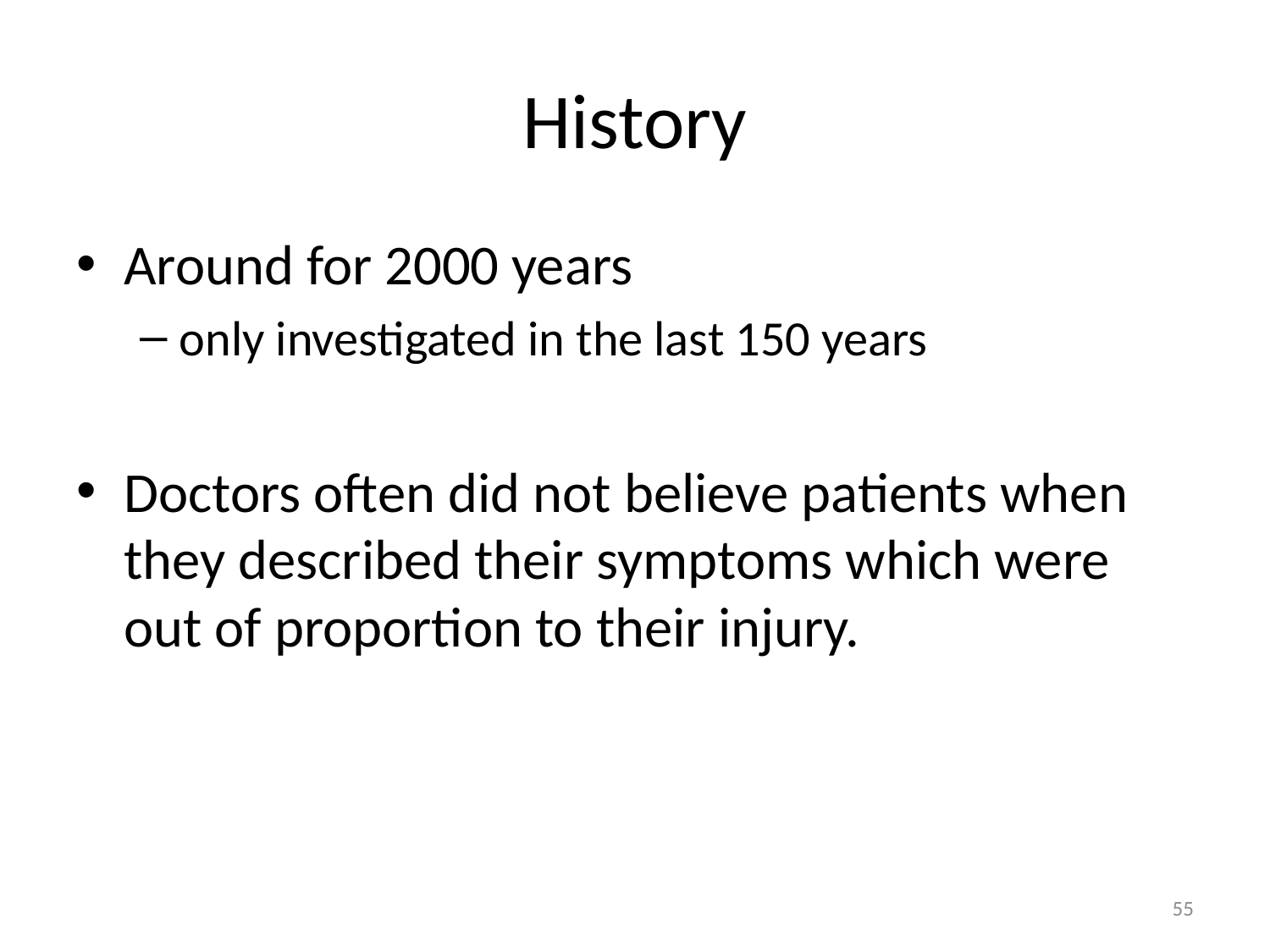

# History
Around for 2000 years
only investigated in the last 150 years

Doctors often did not believe patients when they described their symptoms which were out of proportion to their injury.

55